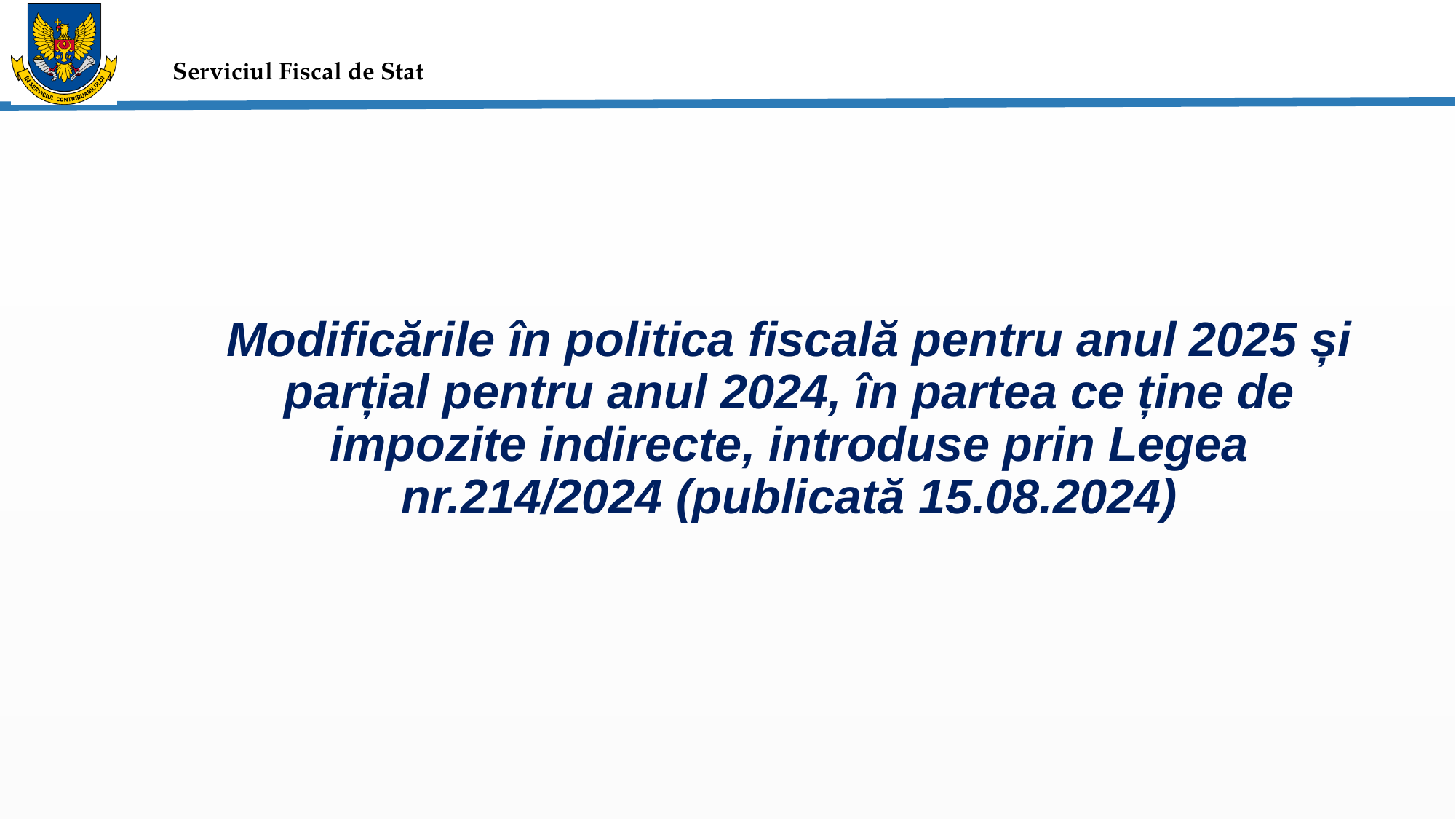

Modificările în politica fiscală pentru anul 2025 și parțial pentru anul 2024, în partea ce ține de impozite indirecte, introduse prin Legea nr.214/2024 (publicată 15.08.2024)